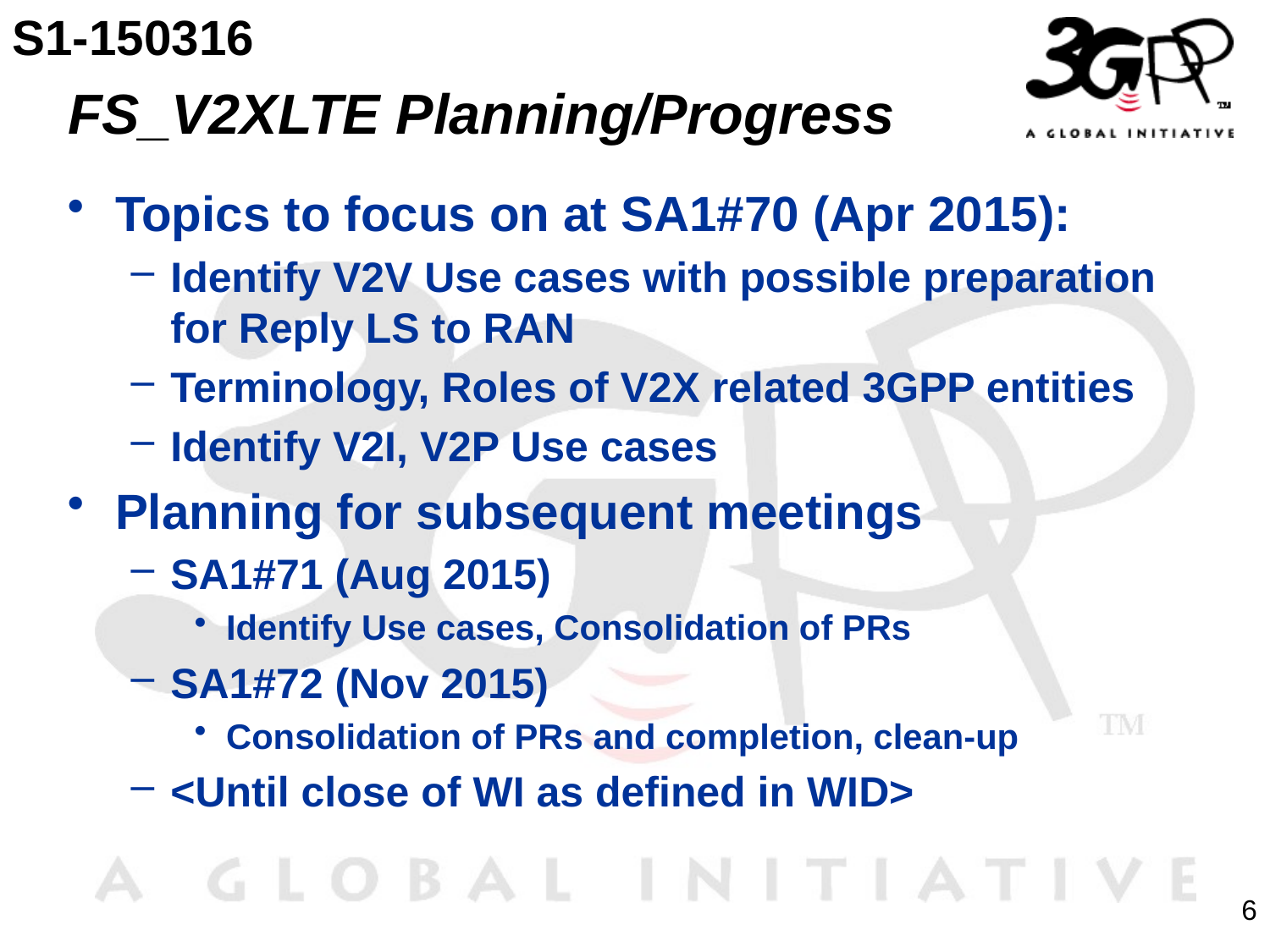

S1-150316
# FS_V2XLTE Planning/Progress
Topics to focus on at SA1#70 (Apr 2015):
Identify V2V Use cases with possible preparation for Reply LS to RAN
Terminology, Roles of V2X related 3GPP entities
Identify V2I, V2P Use cases
Planning for subsequent meetings
SA1#71 (Aug 2015)
Identify Use cases, Consolidation of PRs
SA1#72 (Nov 2015)
Consolidation of PRs and completion, clean-up
<Until close of WI as defined in WID>
6